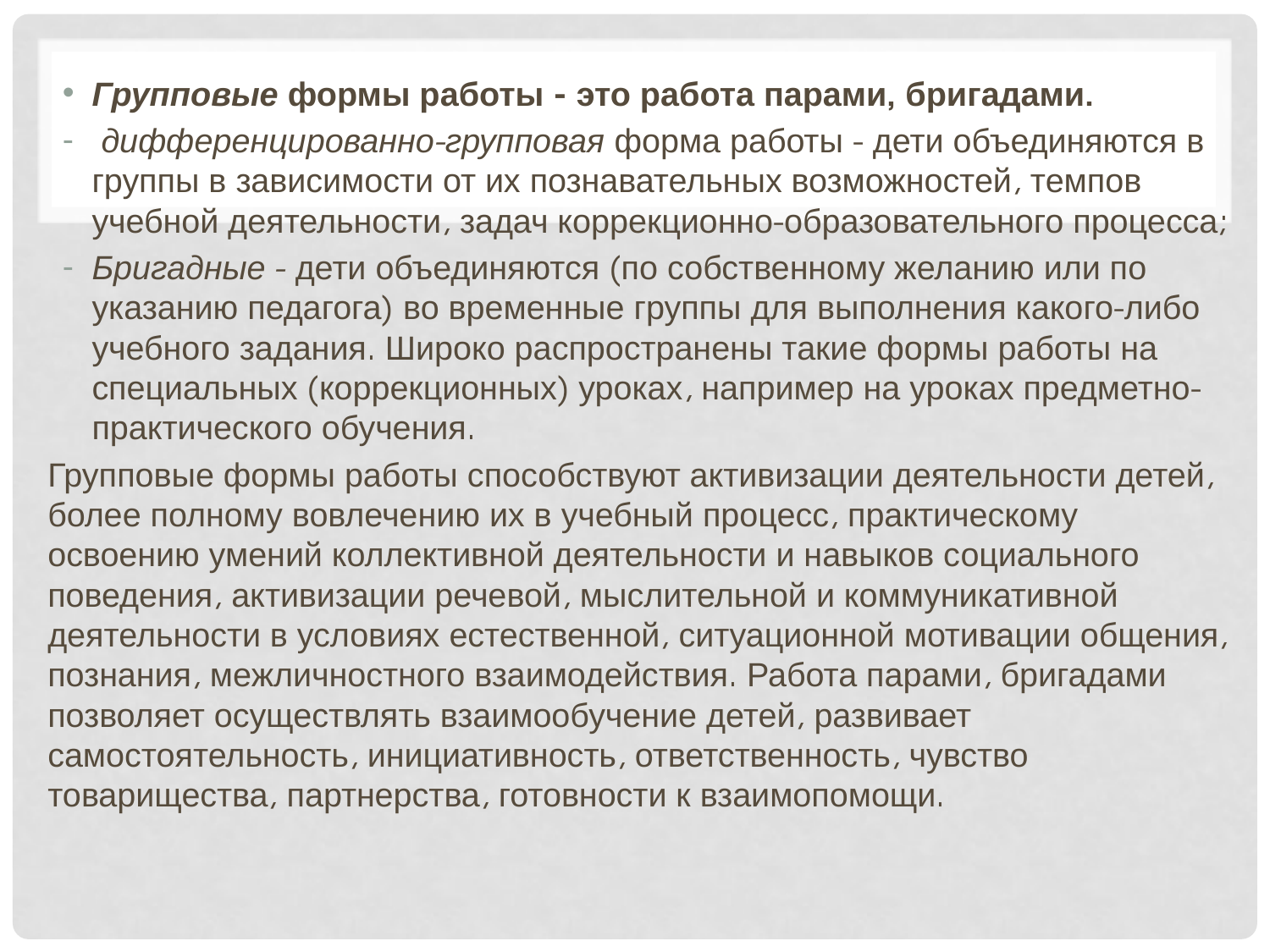

#
Групповые формы работы - это работа парами, бригадами.
 дифференцированно-групповая форма работы - дети объединяются в группы в зависимости от их познавательных возможностей, темпов учебной деятельности, задач коррекционно-образовательного процесса;
Бригадные - дети объединяются (по собственному желанию или по указанию педагога) во временные группы для выполнения какого-либо учебного задания. Широко распространены такие формы работы на специальных (коррекционных) уроках, например на уроках предметно-практического обучения.
Групповые формы работы способствуют активизации деятельности детей, более полному вовлечению их в учебный процесс, практическому освоению умений коллективной деятельности и навыков социального поведения, активизации речевой, мыслительной и коммуникативной деятельности в условиях естественной, ситуационной мотивации общения, познания, межличностного взаимодействия. Работа парами, бригадами позволяет осуществлять взаимообучение детей, развивает самостоятельность, инициативность, ответственность, чувство товарищества, партнерства, готовности к взаимопомощи.